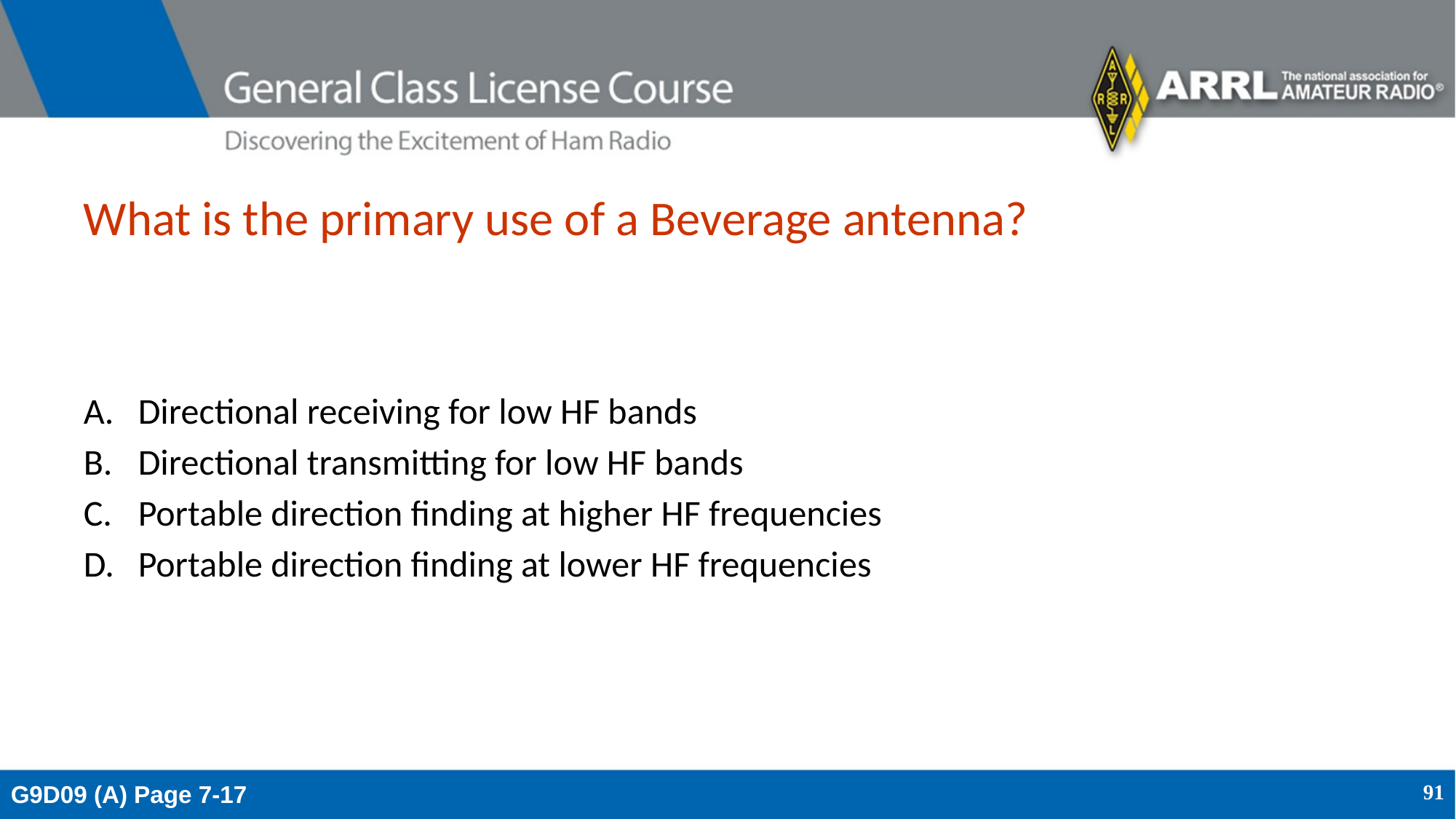

# What is the primary use of a Beverage antenna?
Directional receiving for low HF bands
Directional transmitting for low HF bands
Portable direction finding at higher HF frequencies
Portable direction finding at lower HF frequencies
G9D09 (A) Page 7-17
91